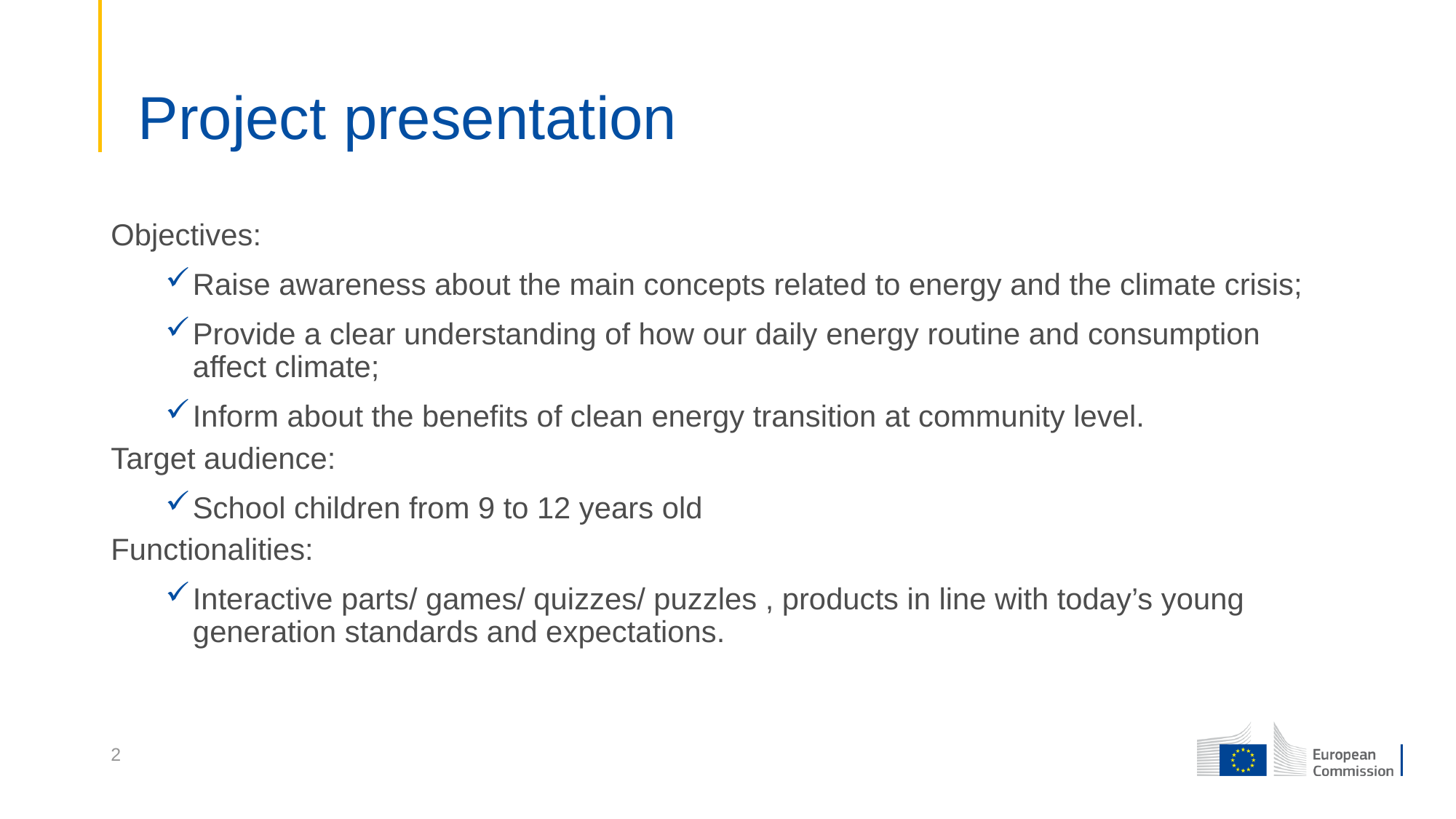

# Project presentation
Objectives:
Raise awareness about the main concepts related to energy and the climate crisis;
Provide a clear understanding of how our daily energy routine and consumption affect climate;
Inform about the benefits of clean energy transition at community level.
Target audience:
School children from 9 to 12 years old
Functionalities:
Interactive parts/ games/ quizzes/ puzzles , products in line with today’s young generation standards and expectations.

2